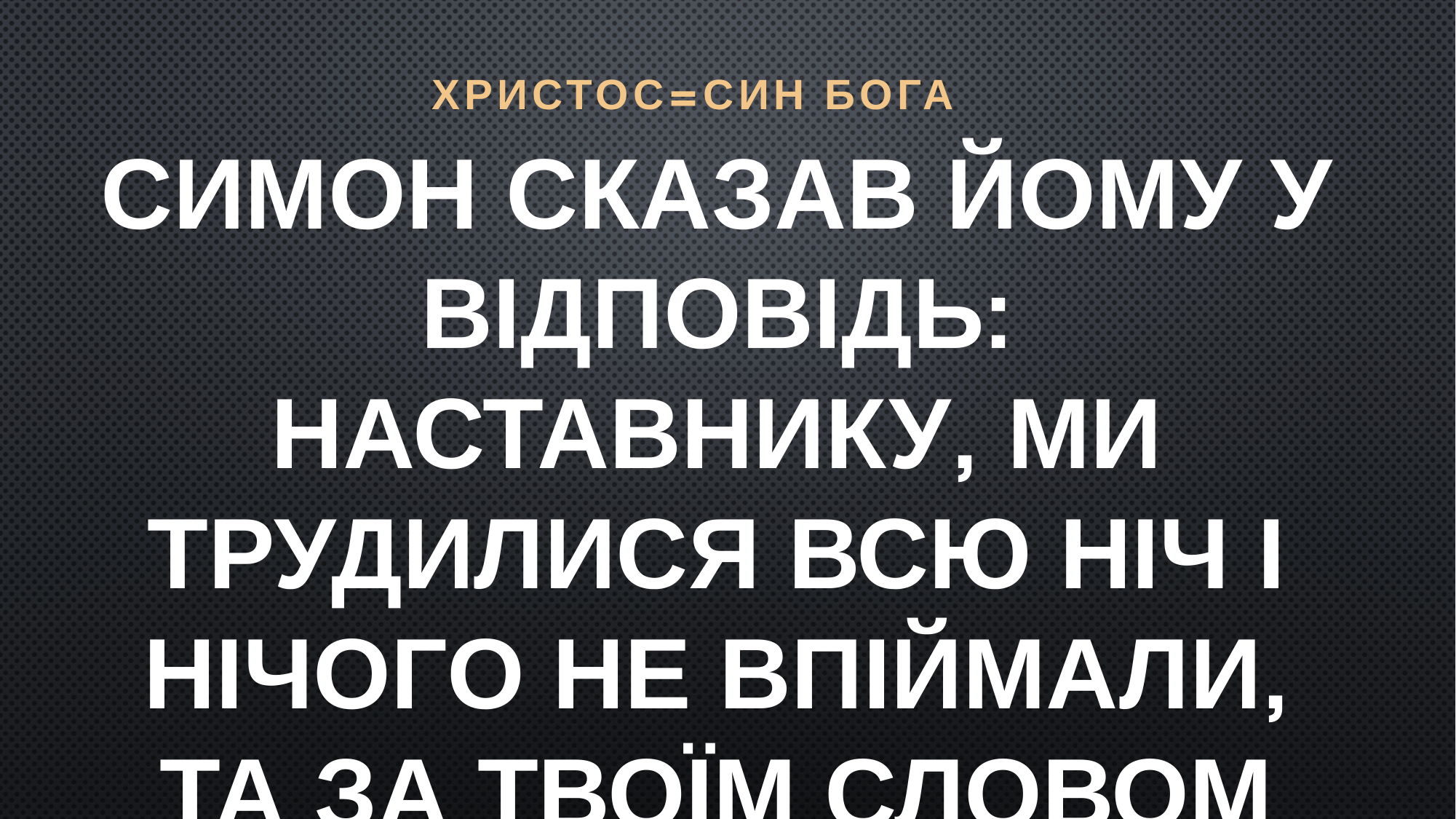

ХРИСТОС=СИН БОГА
Симон сказав Йому у відповідь: Наставнику, ми трудилися всю ніч і нічого не впіймали, та за Твоїм словом закину сіть.